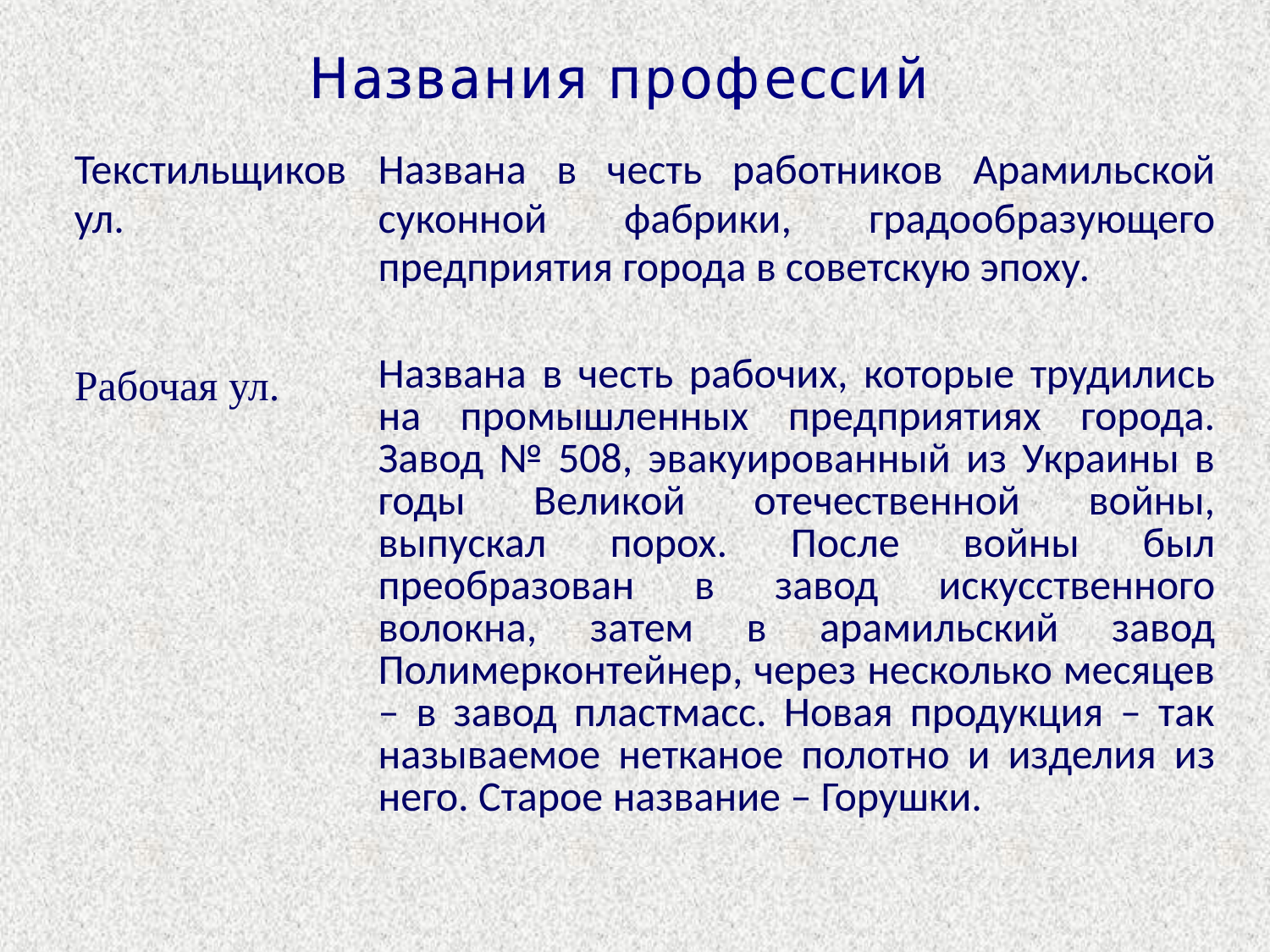

# Названия профессий
| Текстильщиков ул. | Названа в честь работников Арамильской суконной фабрики, градообразующего предприятия города в советскую эпоху. |
| --- | --- |
| Рабочая ул. | Названа в честь рабочих, которые трудились на промышленных предприятиях города. Завод № 508, эвакуированный из Украины в годы Великой отечественной войны, выпускал порох. После войны был преобразован в завод искусственного волокна, затем в арамильский завод Полимерконтейнер, через несколько месяцев – в завод пластмасс. Новая продукция – так называемое нетканое полотно и изделия из него. Старое название – Горушки. |
| --- | --- |